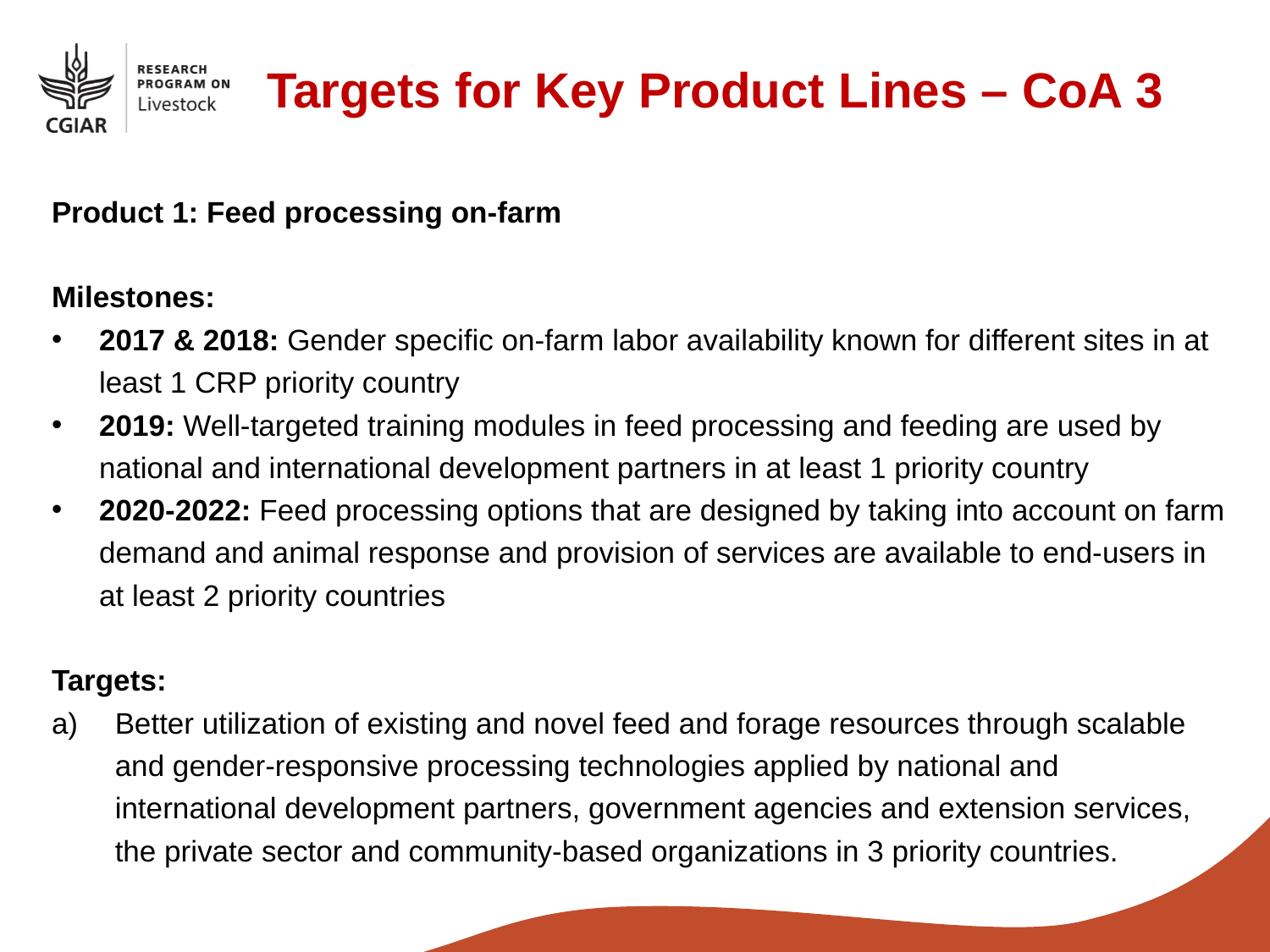

Targets for Key Product Lines – CoA 3
Product 1: Feed processing on-farm

Milestones:
2017 & 2018: Gender specific on-farm labor availability known for different sites in at least 1 CRP priority country
2019: Well-targeted training modules in feed processing and feeding are used by national and international development partners in at least 1 priority country
2020-2022: Feed processing options that are designed by taking into account on farm demand and animal response and provision of services are available to end-users in at least 2 priority countries

Targets:
Better utilization of existing and novel feed and forage resources through scalable and gender-responsive processing technologies applied by national and international development partners, government agencies and extension services, the private sector and community-based organizations in 3 priority countries.